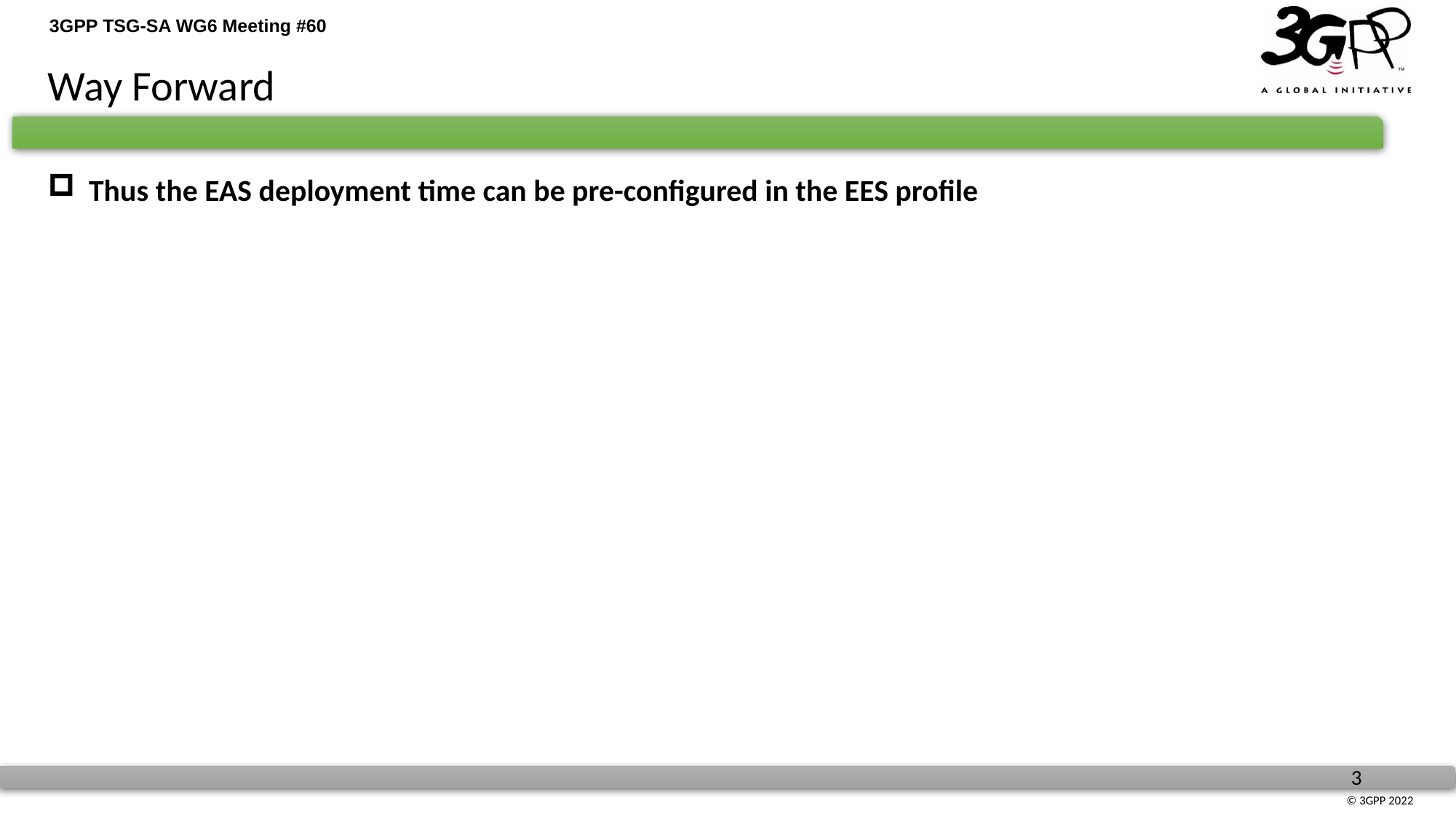

Way Forward
Thus the EAS deployment time can be pre-configured in the EES profile